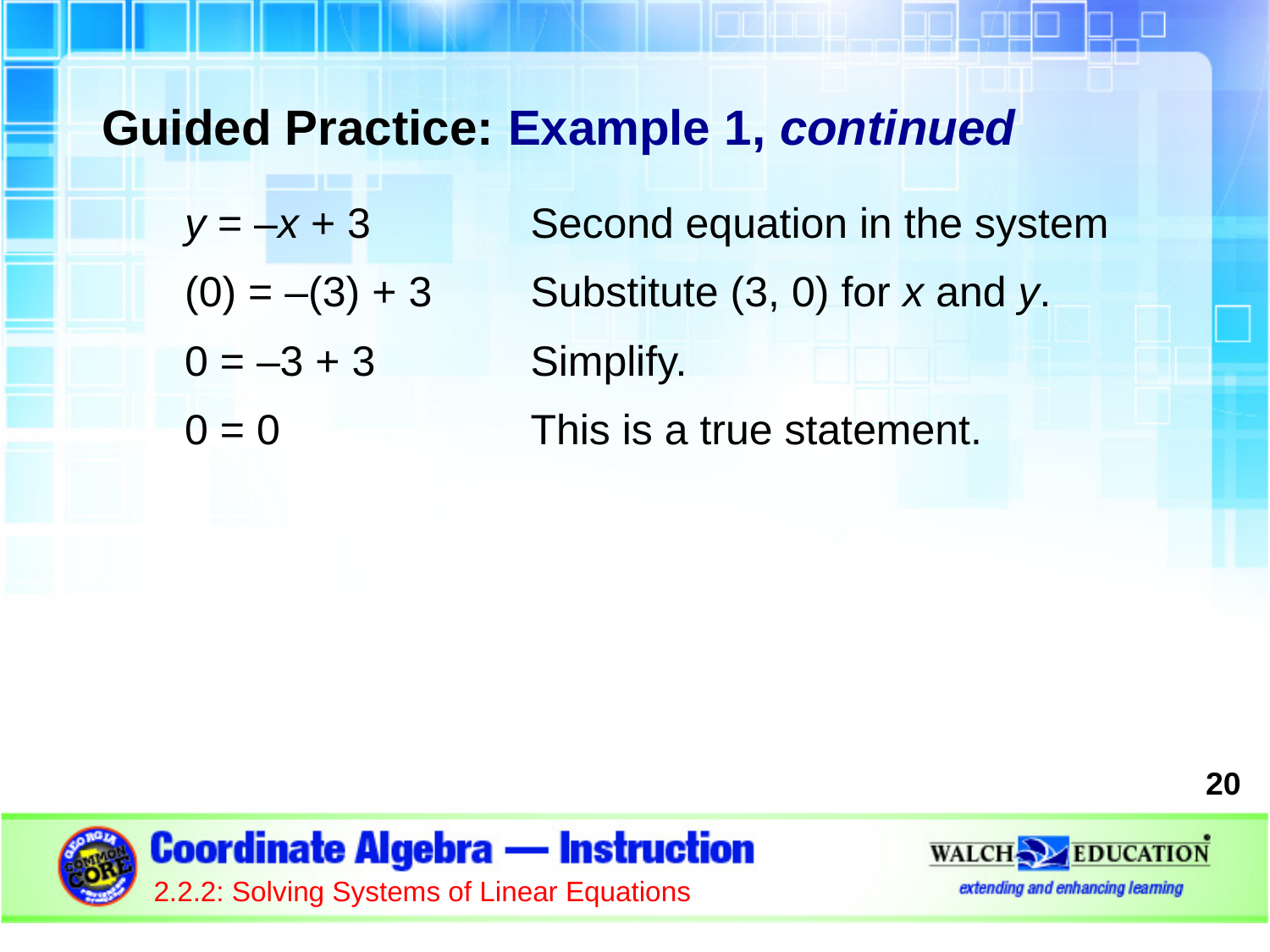

Guided Practice: Example 1, continued

| y = –x + 3 | Second equation in the system |
| --- | --- |
| (0) = –(3) + 3 | Substitute (3, 0) for x and y. |
| 0 = –3 + 3 | Simplify. |
| 0 = 0 | This is a true statement. |
20
2.2.2: Solving Systems of Linear Equations